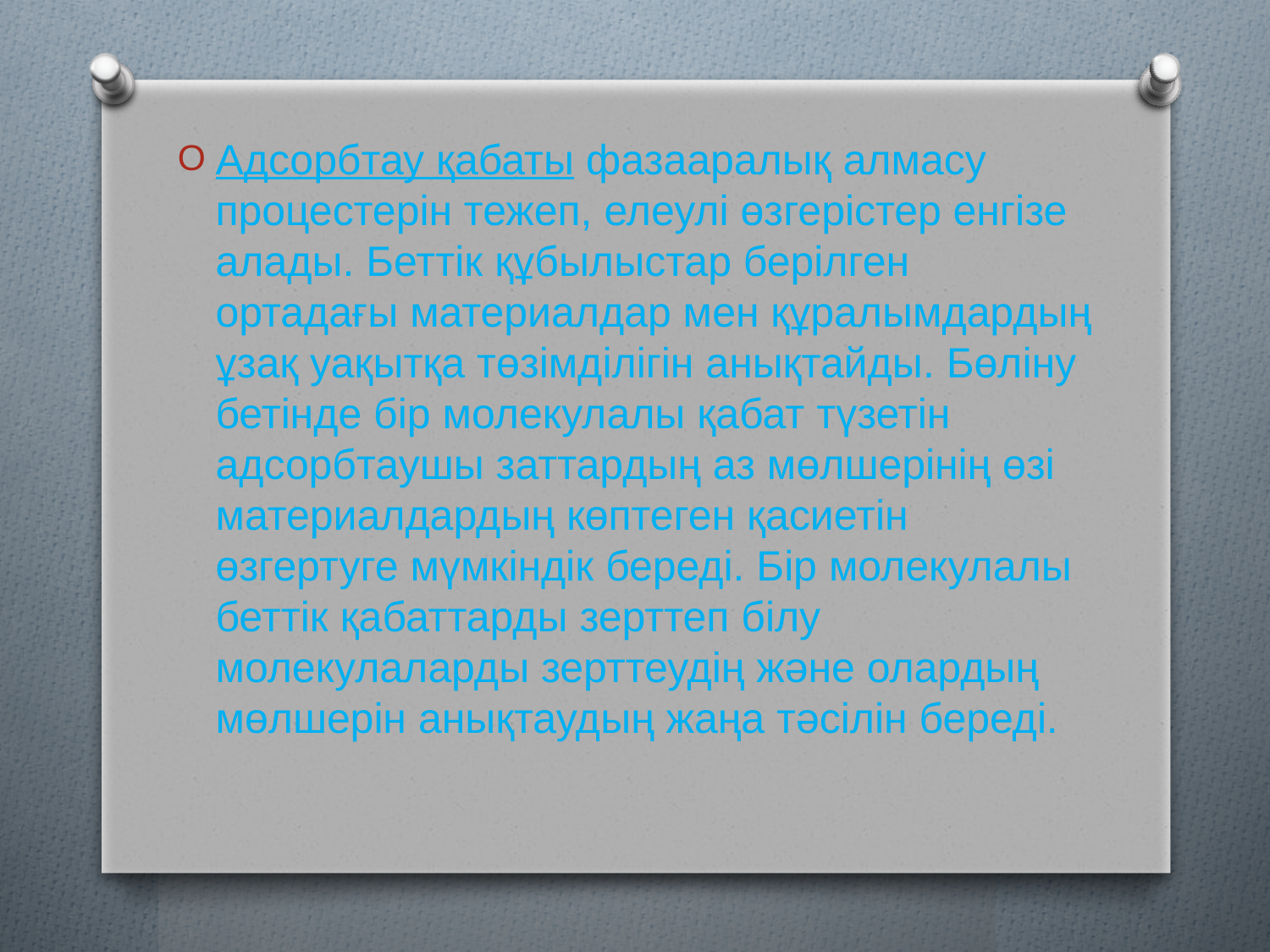

Адсорбтау қабаты фазааралық алмасу процестерін тежеп, елеулі өзгерістер енгізе алады. Беттік құбылыстар берілген ортадағы материалдар мен құралымдардың ұзақ уақытқа төзімділігін анықтайды. Бөліну бетінде бір молекулалы қабат түзетін адсорбтаушы заттардың аз мөлшерінің өзі материалдардың көптеген қасиетін өзгертуге мүмкіндік береді. Бір молекулалы беттік қабаттарды зерттеп білу молекулаларды зерттеудің және олардың мөлшерін анықтаудың жаңа тәсілін береді.